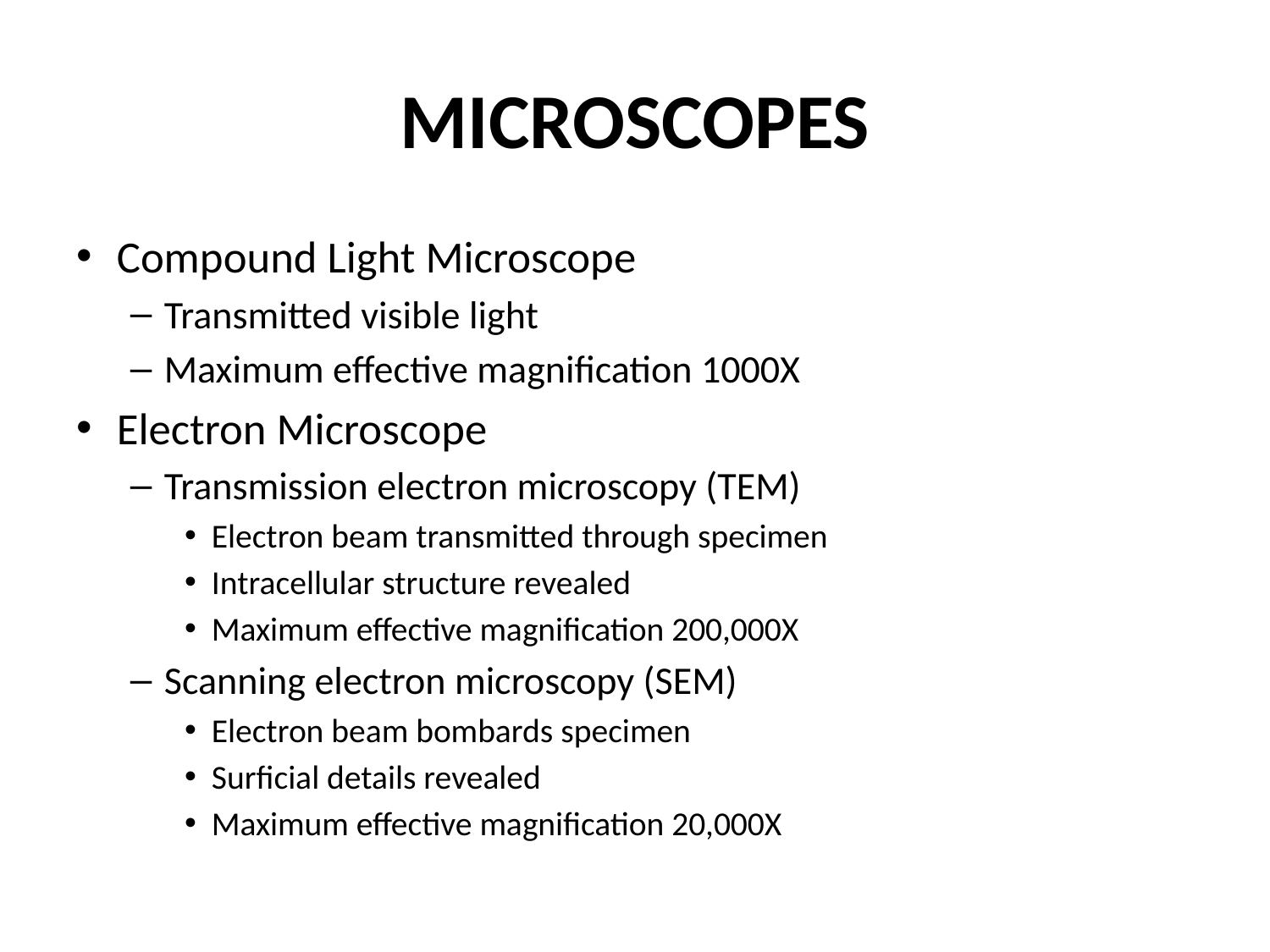

# MICROSCOPES
Compound Light Microscope
Transmitted visible light
Maximum effective magnification 1000X
Electron Microscope
Transmission electron microscopy (TEM)
Electron beam transmitted through specimen
Intracellular structure revealed
Maximum effective magnification 200,000X
Scanning electron microscopy (SEM)
Electron beam bombards specimen
Surficial details revealed
Maximum effective magnification 20,000X